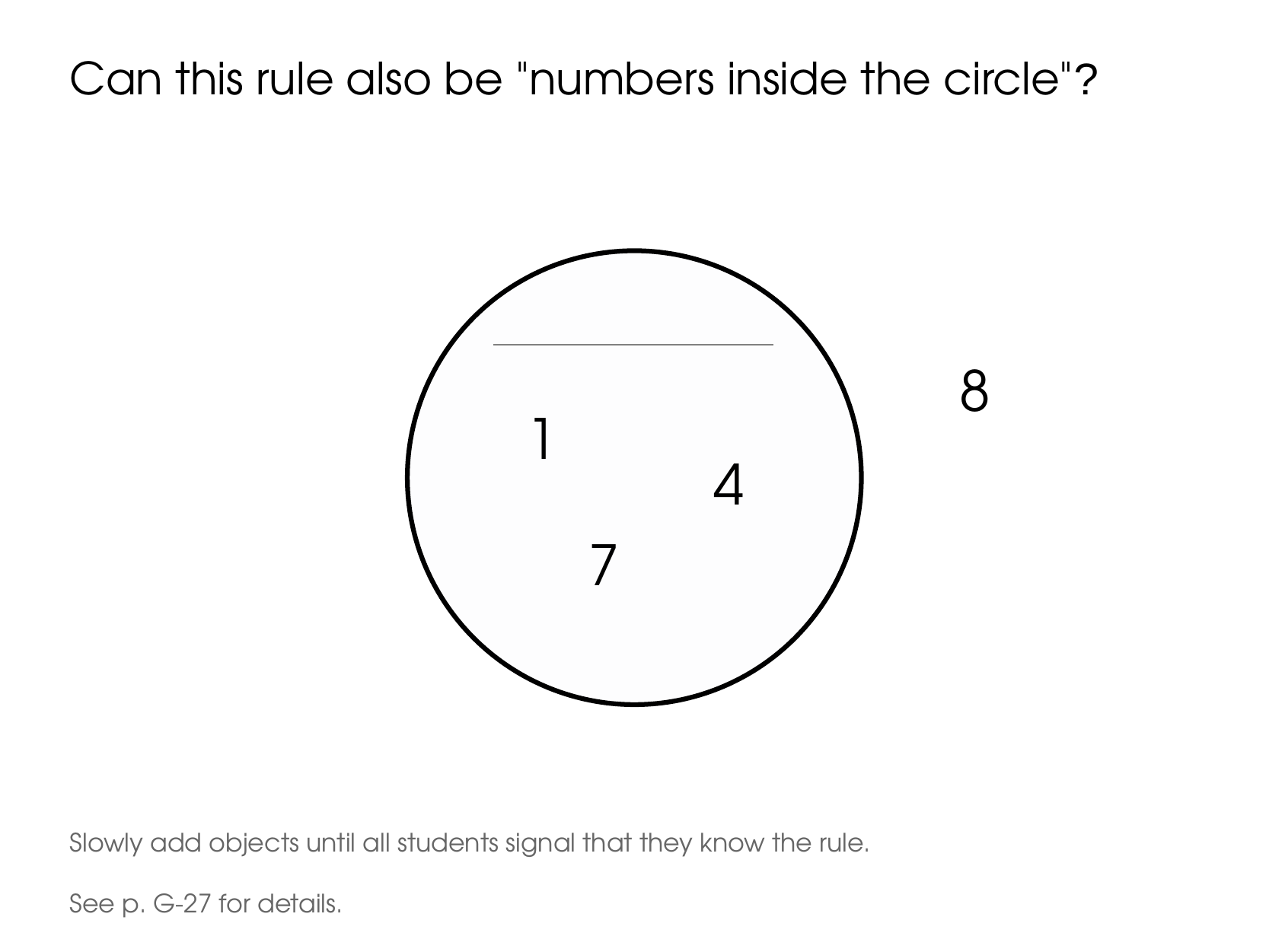

Can this rule also be "numbers inside the circle"?

1
4
7
8
Slowly add objects until all students signal that they know the rule.
See p. G-27 for details.